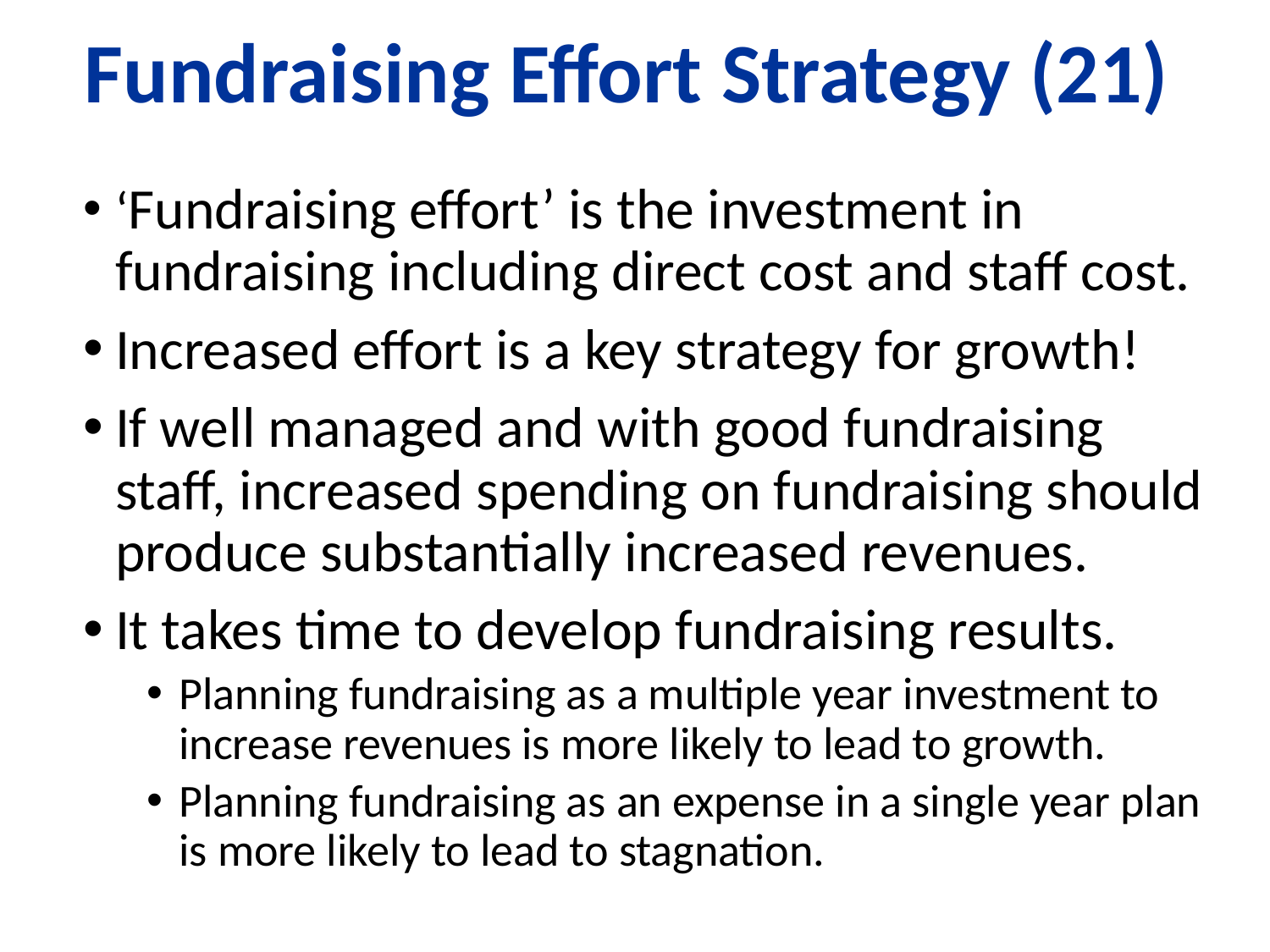

# Fundraising Effort Strategy (21)
‘Fundraising effort’ is the investment in fundraising including direct cost and staff cost.
Increased effort is a key strategy for growth!
If well managed and with good fundraising staff, increased spending on fundraising should produce substantially increased revenues.
It takes time to develop fundraising results.
Planning fundraising as a multiple year investment to increase revenues is more likely to lead to growth.
Planning fundraising as an expense in a single year plan is more likely to lead to stagnation.